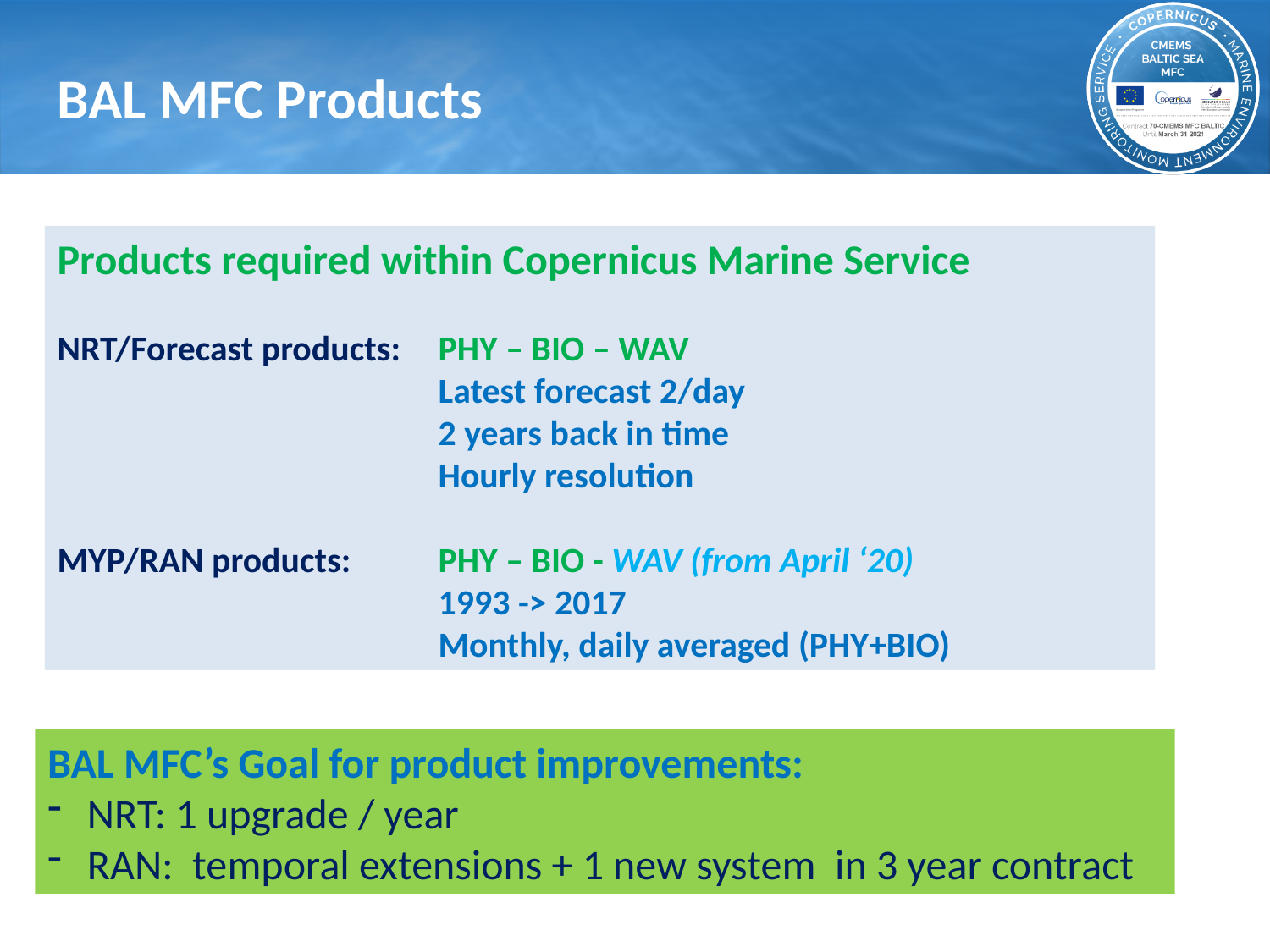

BAL MFC Products
Products required within Copernicus Marine Service

NRT/Forecast products: 	PHY – BIO – WAV
			Latest forecast 2/day
			2 years back in time
			Hourly resolution

MYP/RAN products: 	PHY – BIO - WAV (from April ‘20)
			1993 -> 2017
			Monthly, daily averaged (PHY+BIO)
BAL MFC’s Goal for product improvements:
NRT: 1 upgrade / year
RAN:  temporal extensions + 1 new system  in 3 year contract